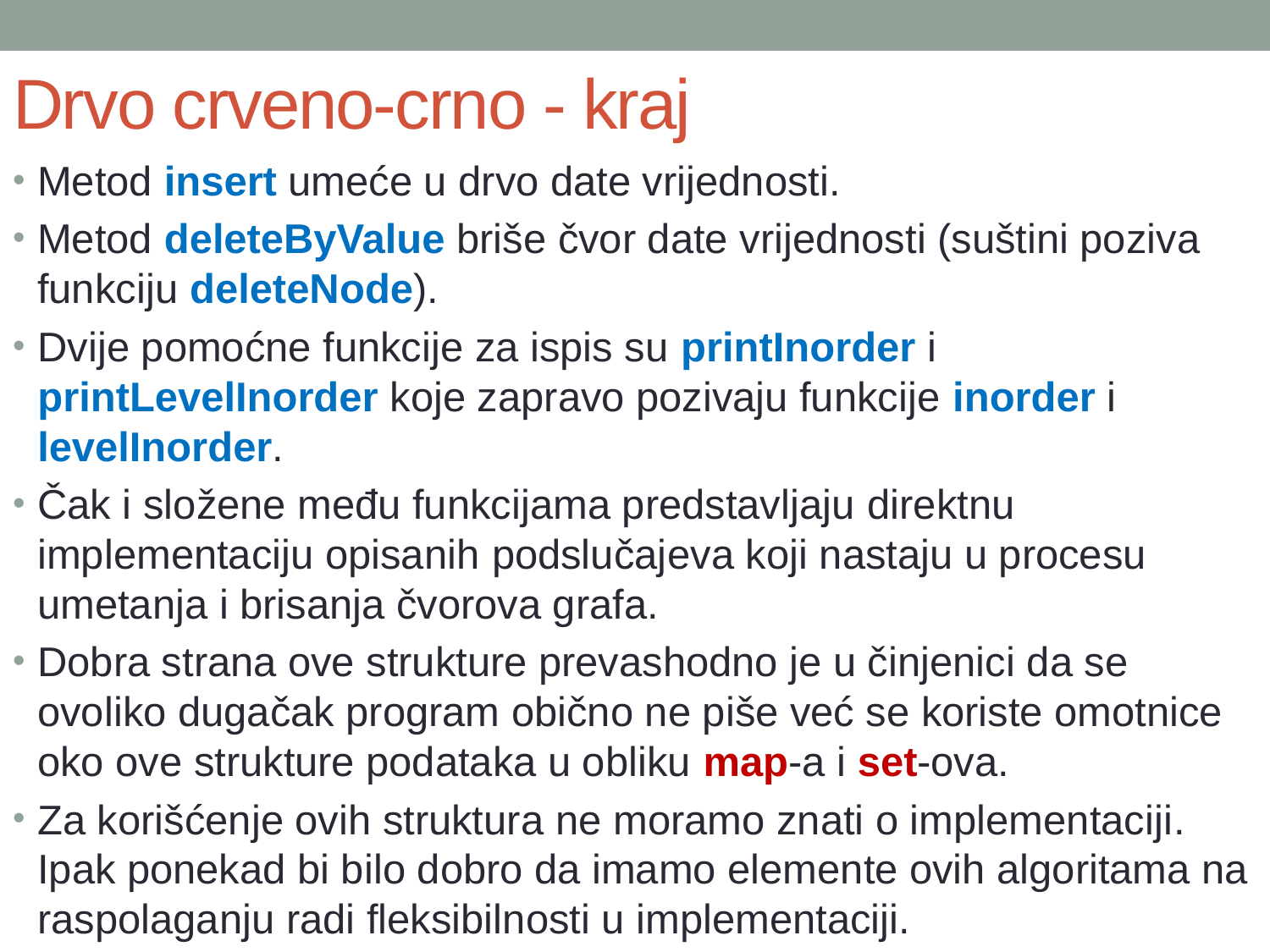

# Drvo crveno-crno - kraj
Metod insert umeće u drvo date vrijednosti.
Metod deleteByValue briše čvor date vrijednosti (suštini poziva funkciju deleteNode).
Dvije pomoćne funkcije za ispis su printInorder i printLevelInorder koje zapravo pozivaju funkcije inorder i levelInorder.
Čak i složene među funkcijama predstavljaju direktnu implementaciju opisanih podslučajeva koji nastaju u procesu umetanja i brisanja čvorova grafa.
Dobra strana ove strukture prevashodno je u činjenici da se ovoliko dugačak program obično ne piše već se koriste omotnice oko ove strukture podataka u obliku map-a i set-ova.
Za korišćenje ovih struktura ne moramo znati o implementaciji. Ipak ponekad bi bilo dobro da imamo elemente ovih algoritama na raspolaganju radi fleksibilnosti u implementaciji.